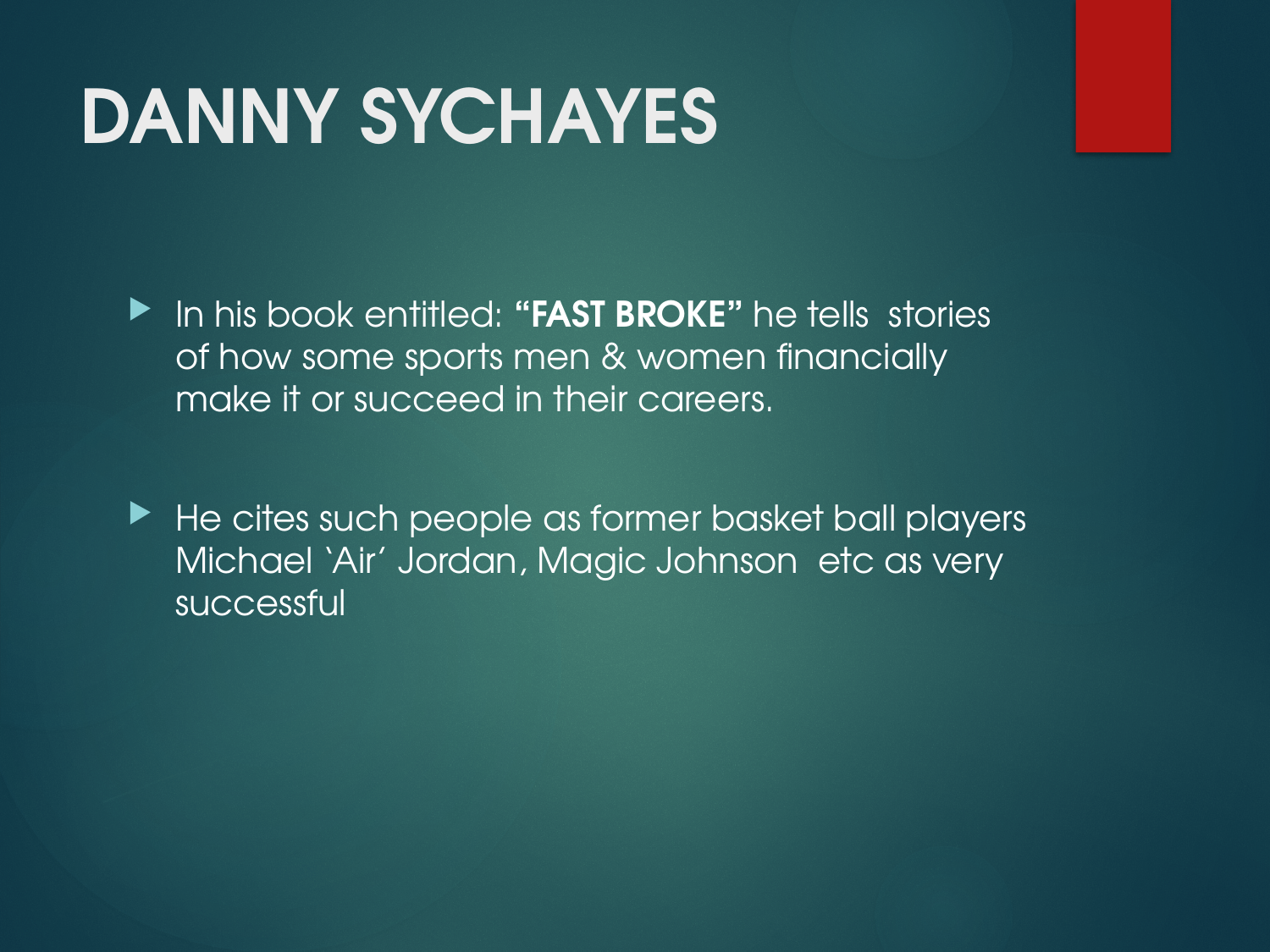

# DANNY SYCHAYES
In his book entitled: “FAST BROKE” he tells  stories of how some sports men & women financially make it or succeed in their careers.

He cites such people as former basket ball players Michael ‘Air’ Jordan, Magic Johnson  etc as very successful